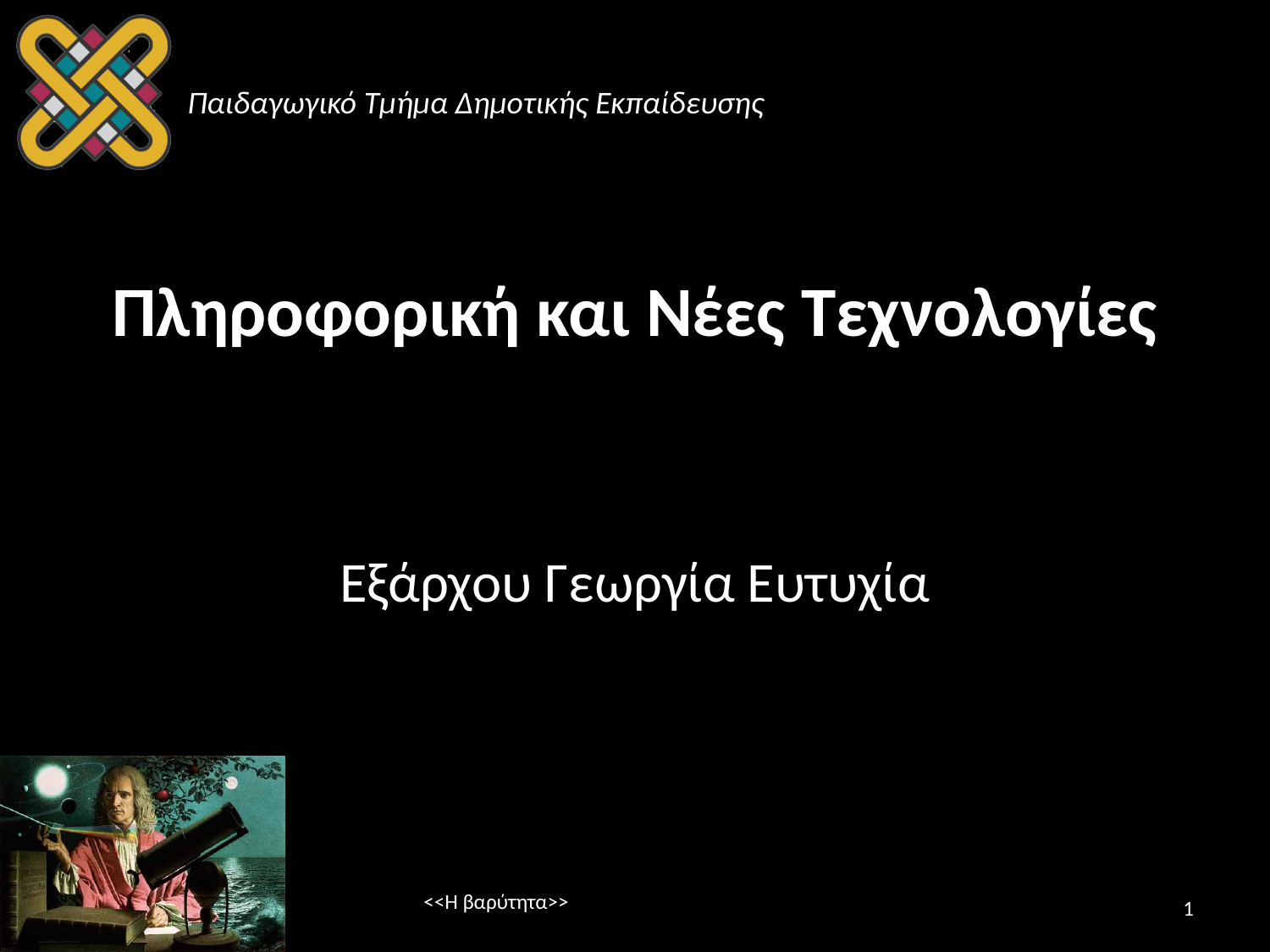

# Πληροφορική και Νέες Τεχνολογίες
Εξάρχου Γεωργία Ευτυχία
<<Η βαρύτητα>>
1